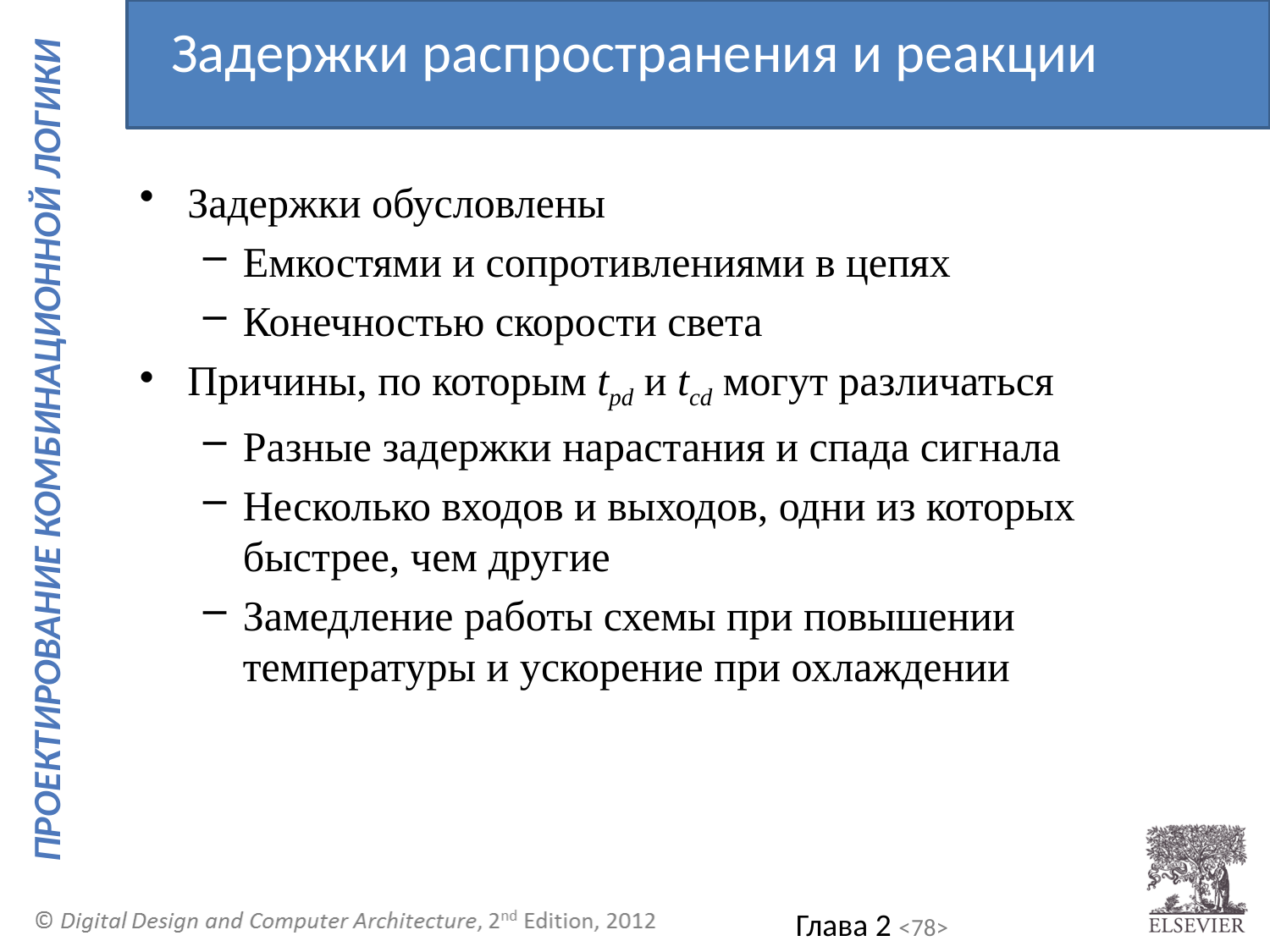

Задержки распространения и реакции

Задержки обусловлены
Емкостями и сопротивлениями в цепях
Конечностью скорости света
Причины, по которым tpd и tcd могут различаться
Разные задержки нарастания и спада сигнала
Несколько входов и выходов, одни из которых быстрее, чем другие
Замедление работы схемы при повышении температуры и ускорение при охлаждении